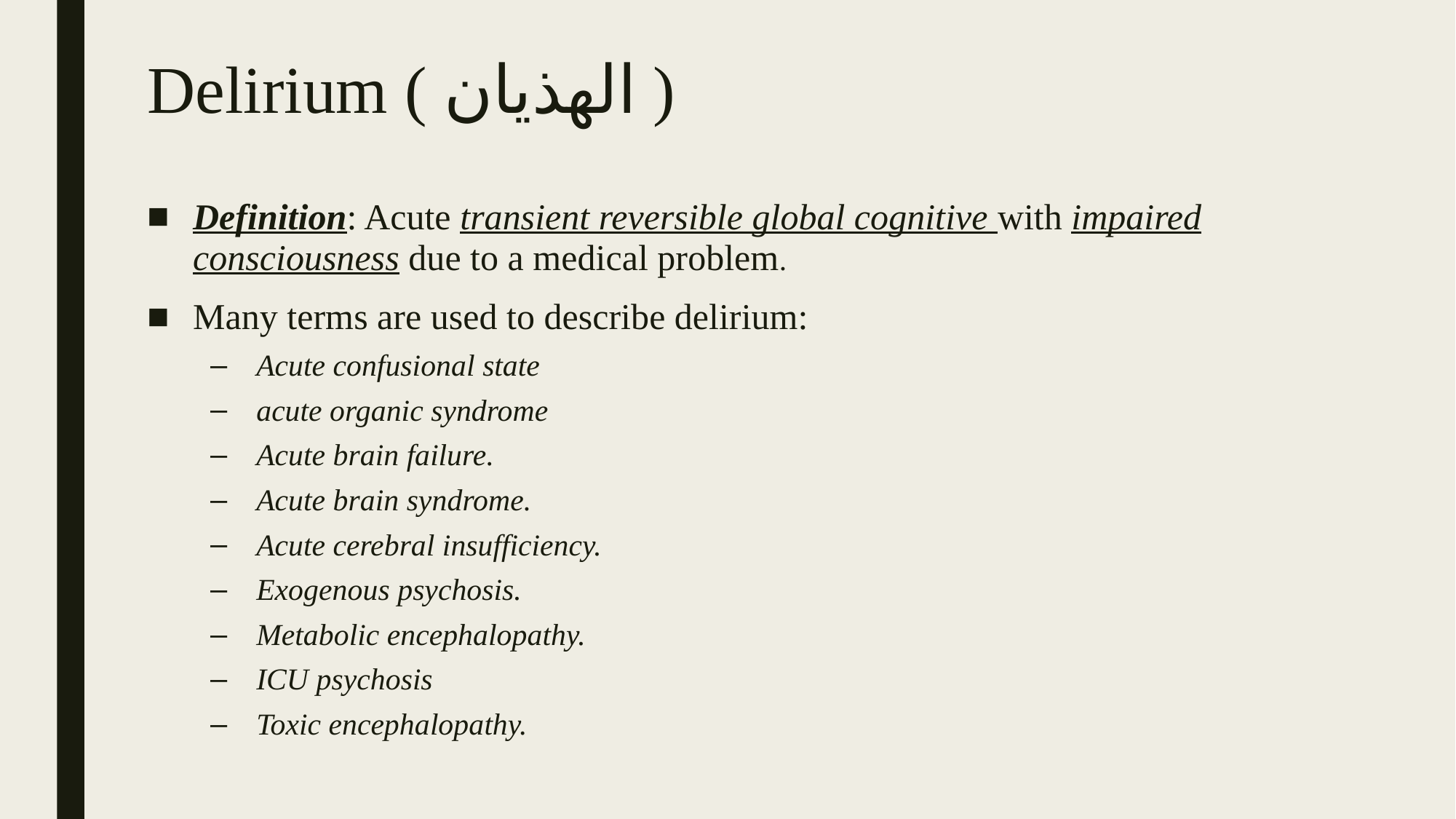

# Delirium ( الهذيان )
Definition: Acute transient reversible global cognitive with impaired consciousness due to a medical problem.
Many terms are used to describe delirium:
Acute confusional state
acute organic syndrome
Acute brain failure.
Acute brain syndrome.
Acute cerebral insufficiency.
Exogenous psychosis.
Metabolic encephalopathy.
ICU psychosis
Toxic encephalopathy.